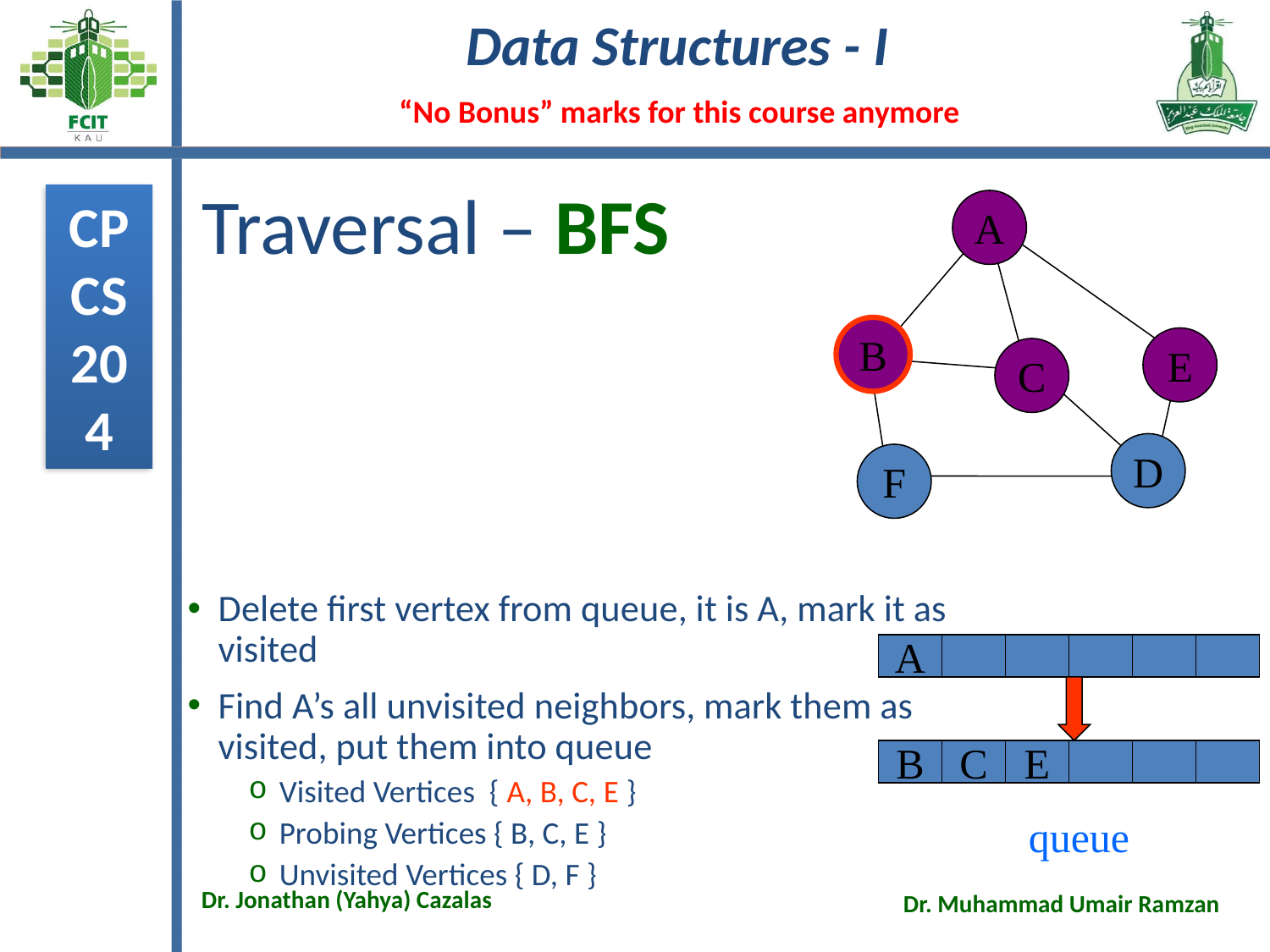

# Traversal – BFS
A

B
E
C

D
F

Delete first vertex from queue, it is A, mark it as visited
Find A’s all unvisited neighbors, mark them as visited, put them into queue
Visited Vertices  { A, B, C, E }
Probing Vertices { B, C, E }
Unvisited Vertices { D, F }
A

B
C
E

queue